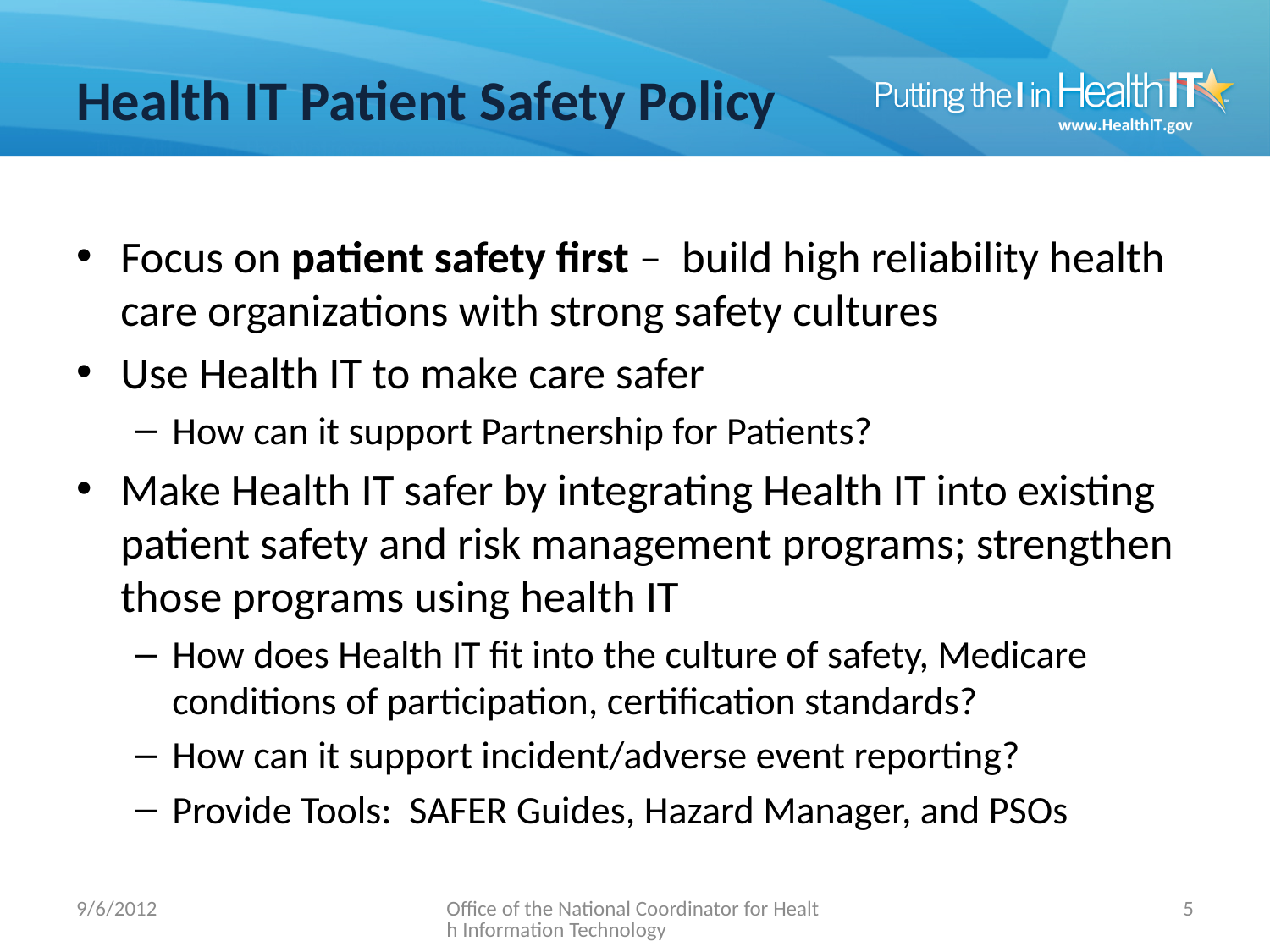

# Health IT Patient Safety Policy
Focus on patient safety first –  build high reliability health care organizations with strong safety cultures
Use Health IT to make care safer
How can it support Partnership for Patients?
Make Health IT safer by integrating Health IT into existing patient safety and risk management programs; strengthen those programs using health IT
How does Health IT fit into the culture of safety, Medicare conditions of participation, certification standards?
How can it support incident/adverse event reporting?
Provide Tools:  SAFER Guides, Hazard Manager, and PSOs

9/6/2012
Office of the National Coordinator for Health Information Technology
5